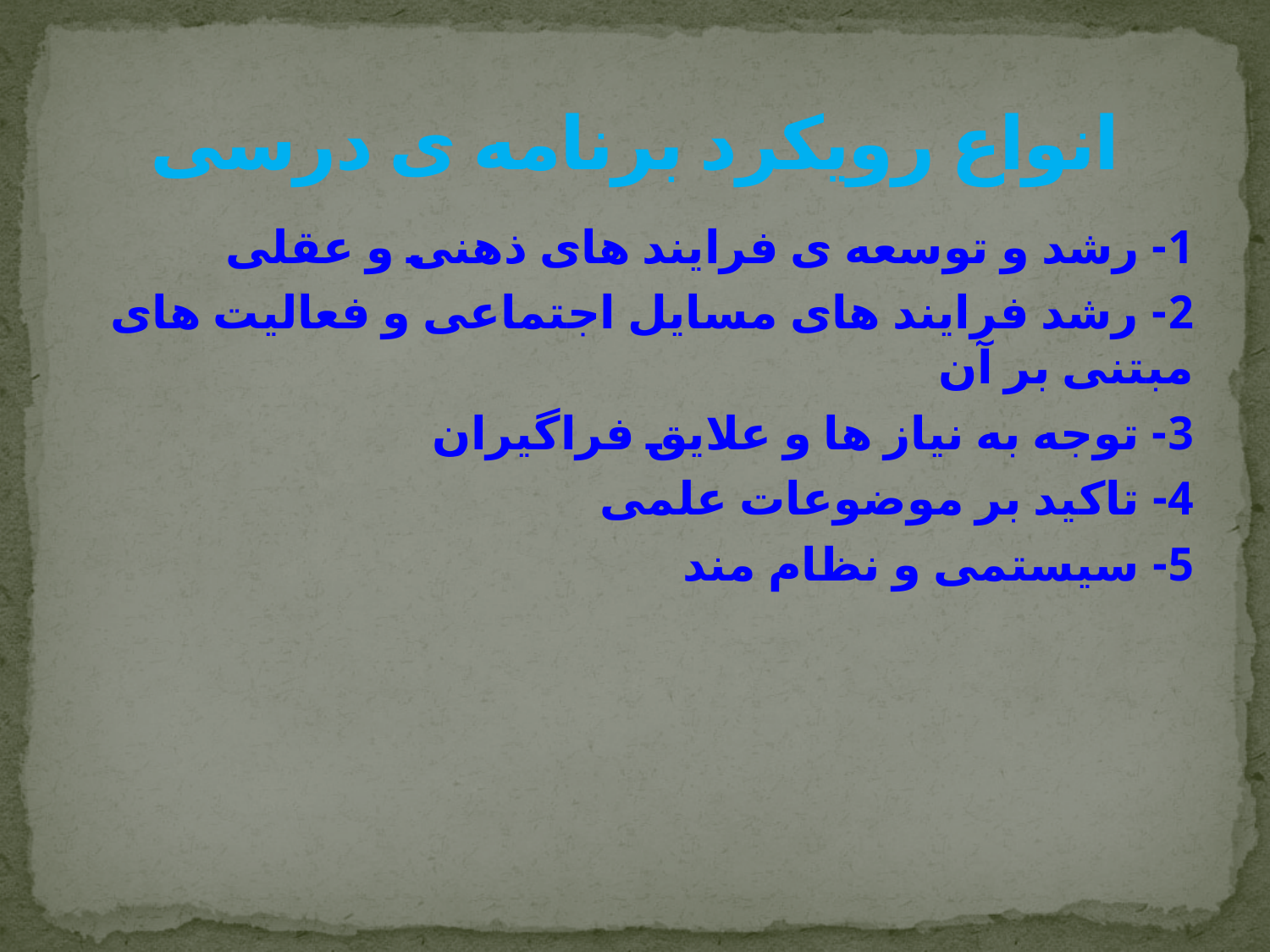

# انواع رویکرد برنامه ی درسی
1- رشد و توسعه ی فرایند های ذهنی و عقلی
2- رشد فرایند های مسایل اجتماعی و فعالیت های مبتنی بر آن
3- توجه به نیاز ها و علایق فراگیران
4- تاکید بر موضوعات علمی
5- سیستمی و نظام مند